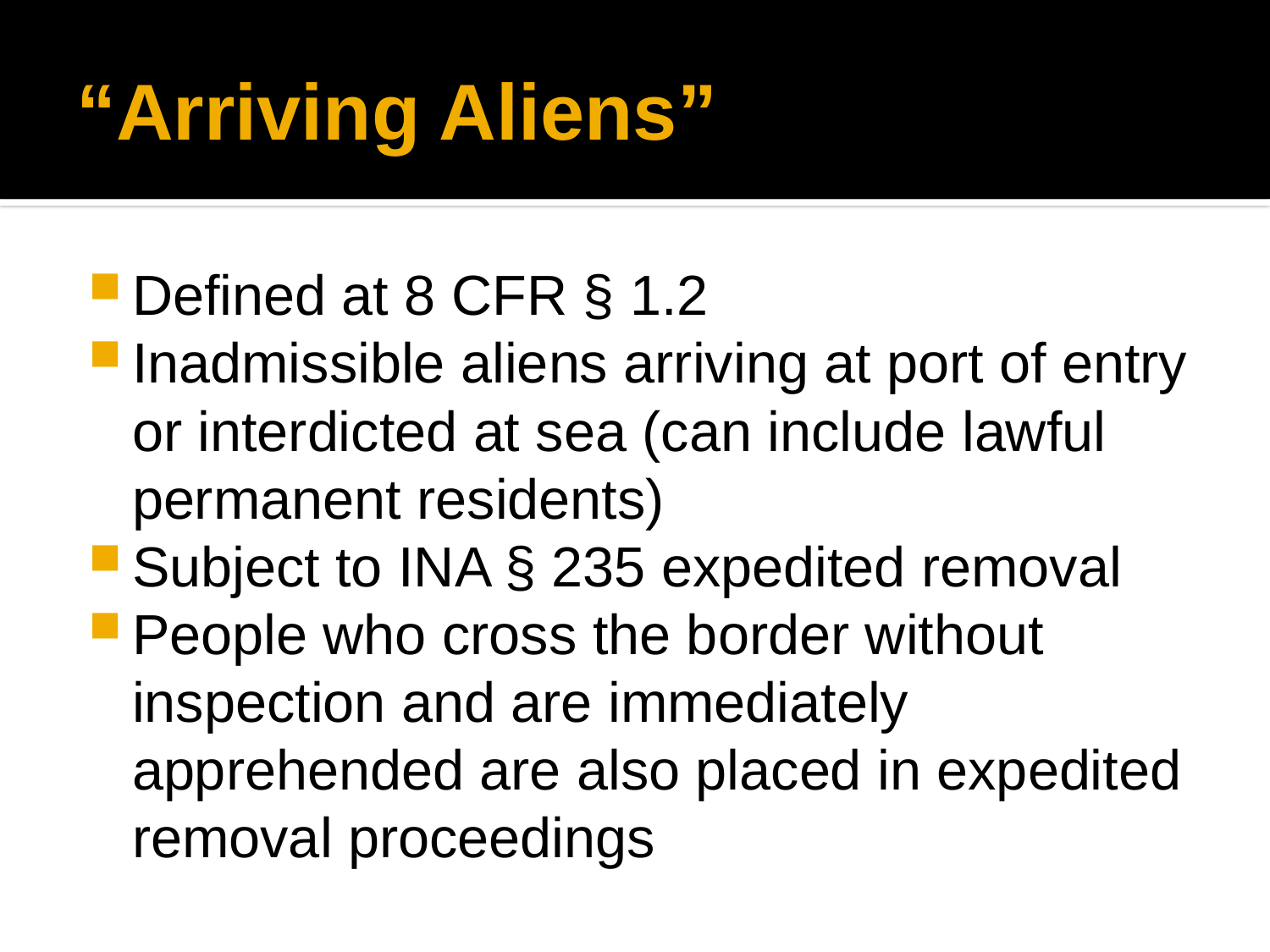

# “Arriving Aliens”
Defined at 8 CFR § 1.2
Inadmissible aliens arriving at port of entry or interdicted at sea (can include lawful permanent residents)
Subject to INA § 235 expedited removal
People who cross the border without inspection and are immediately apprehended are also placed in expedited removal proceedings